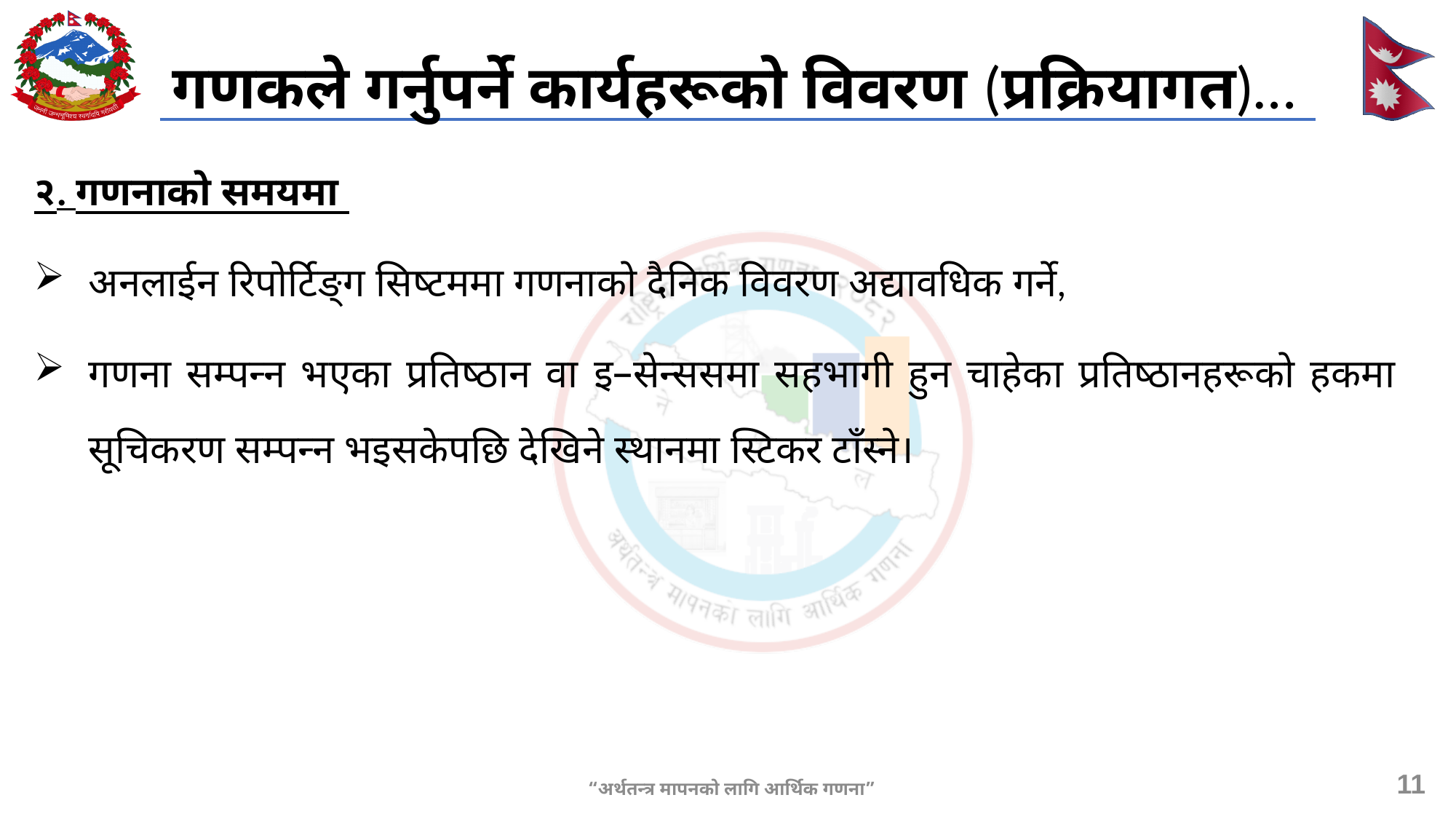

# गणकले गर्नुपर्ने कार्यहरूको विवरण (प्रक्रियागत)…
२. गणनाको समयमा
अनलाईन रिपोर्टिङ्ग सिष्टममा गणनाको दैनिक विवरण अद्यावधिक गर्ने,
गणना सम्पन्न भएका प्रतिष्ठान वा इ–सेन्ससमा सहभागी हुन चाहेका प्रतिष्ठानहरूको हकमा सूचिकरण सम्पन्न भइसकेपछि देखिने स्थानमा स्टिकर टाँस्ने।

11
“अर्थतन्त्र मापनको लागि आर्थिक गणना”